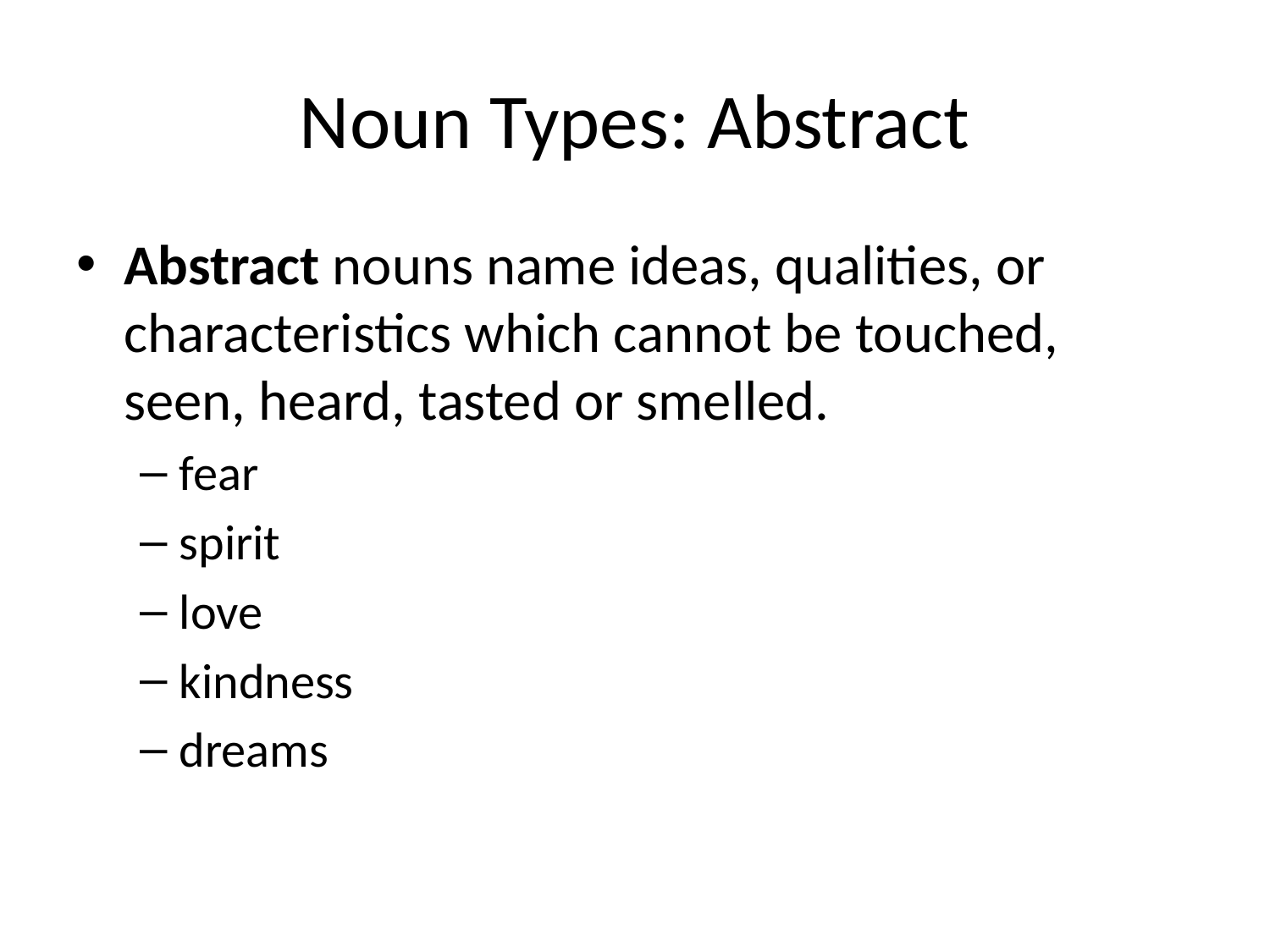

# Noun Types: Abstract
Abstract nouns name ideas, qualities, or characteristics which cannot be touched, seen, heard, tasted or smelled.
fear
spirit
love
kindness
dreams